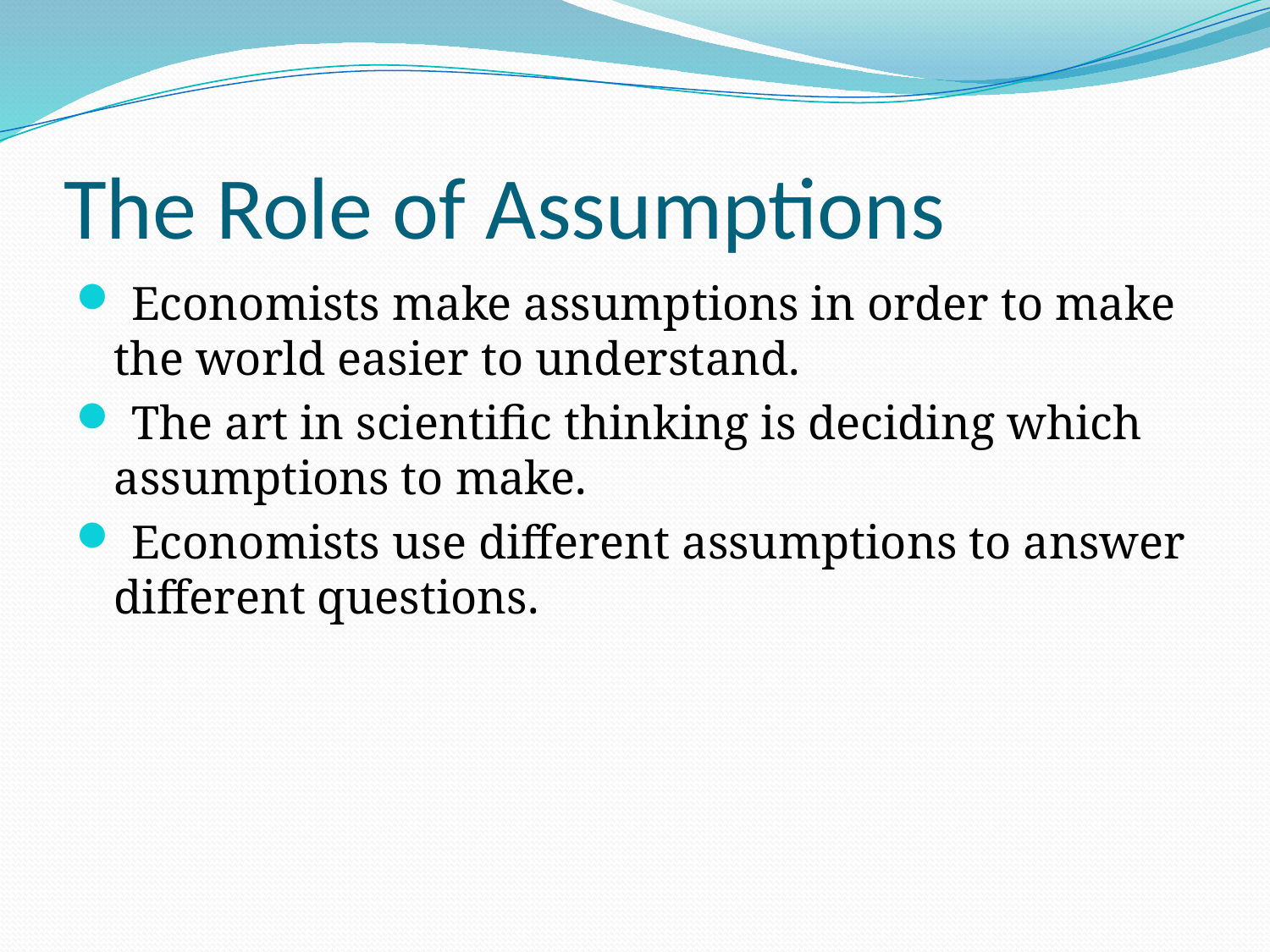

# The Role of Assumptions
 Economists make assumptions in order to make the world easier to understand.
 The art in scientific thinking is deciding which assumptions to make.
 Economists use different assumptions to answer different questions.